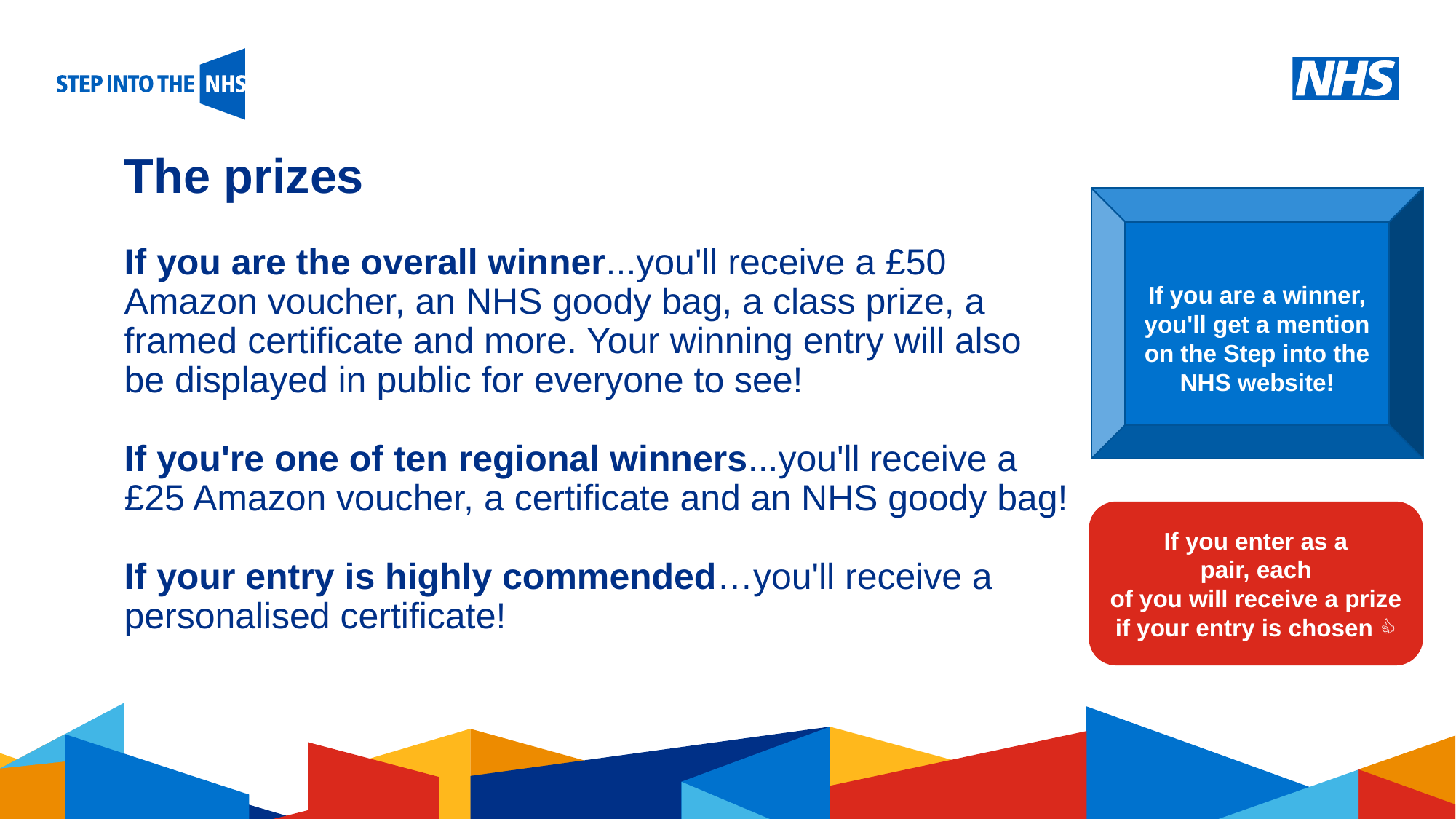

# The prizes

If you are a winner, you'll get a mention on the Step into the NHS website!

If you are the overall winner...you'll receive a £50 Amazon voucher, an NHS goody bag, a class prize, a framed certificate and more. Your winning entry will also be displayed in public for everyone to see!

If you're one of ten regional winners...you'll receive a £25 Amazon voucher, a certificate and an NHS goody bag!

If your entry is highly commended…you'll receive a personalised certificate!

If you enter as a pair, each of you will receive a prize if your entry is chosen 👍